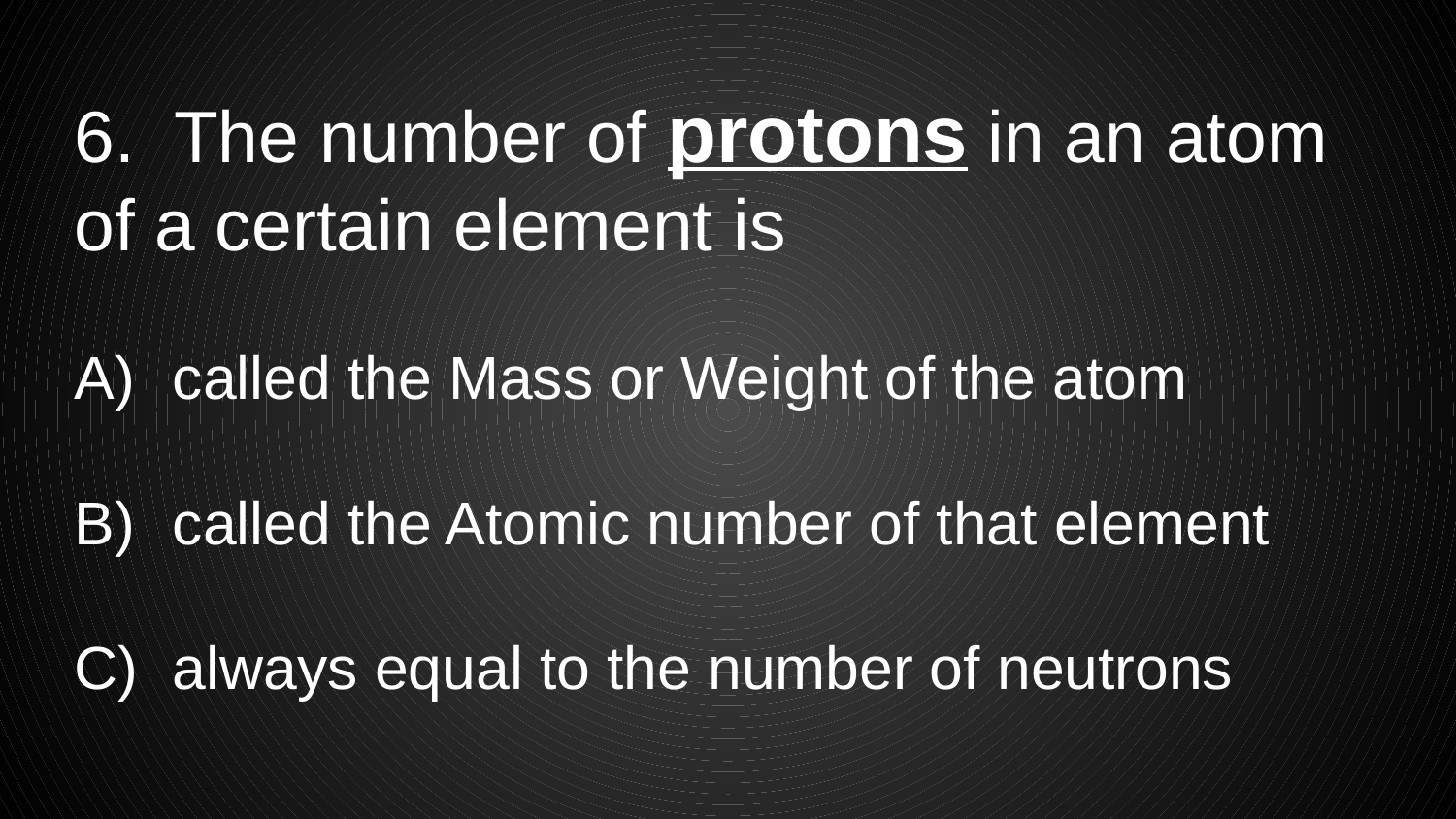

6.  The number of protons in an atom of a certain element is

 called the Mass or Weight of the atom

 called the Atomic number of that element

 always equal to the number of neutrons